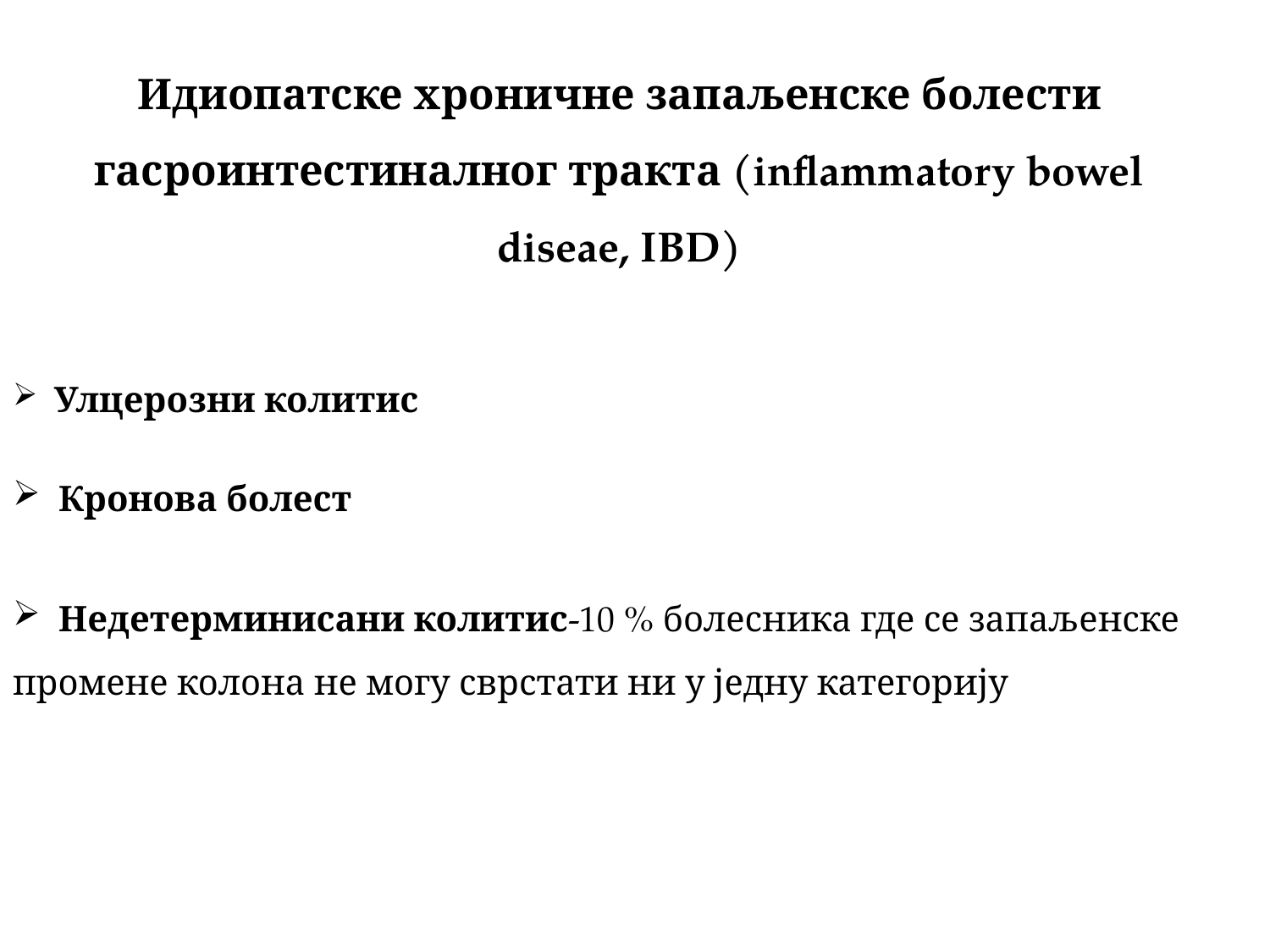

# Идиопатске хроничне запаљенске болести гасроинтестиналног тракта (inflammatory bowel diseae, IBD)

  Улцерозни колитис

  Кронова болест

  Недетерминисани колитис-10 % болесника где се запаљенске промене колона не могу сврстати ни у једну категорију